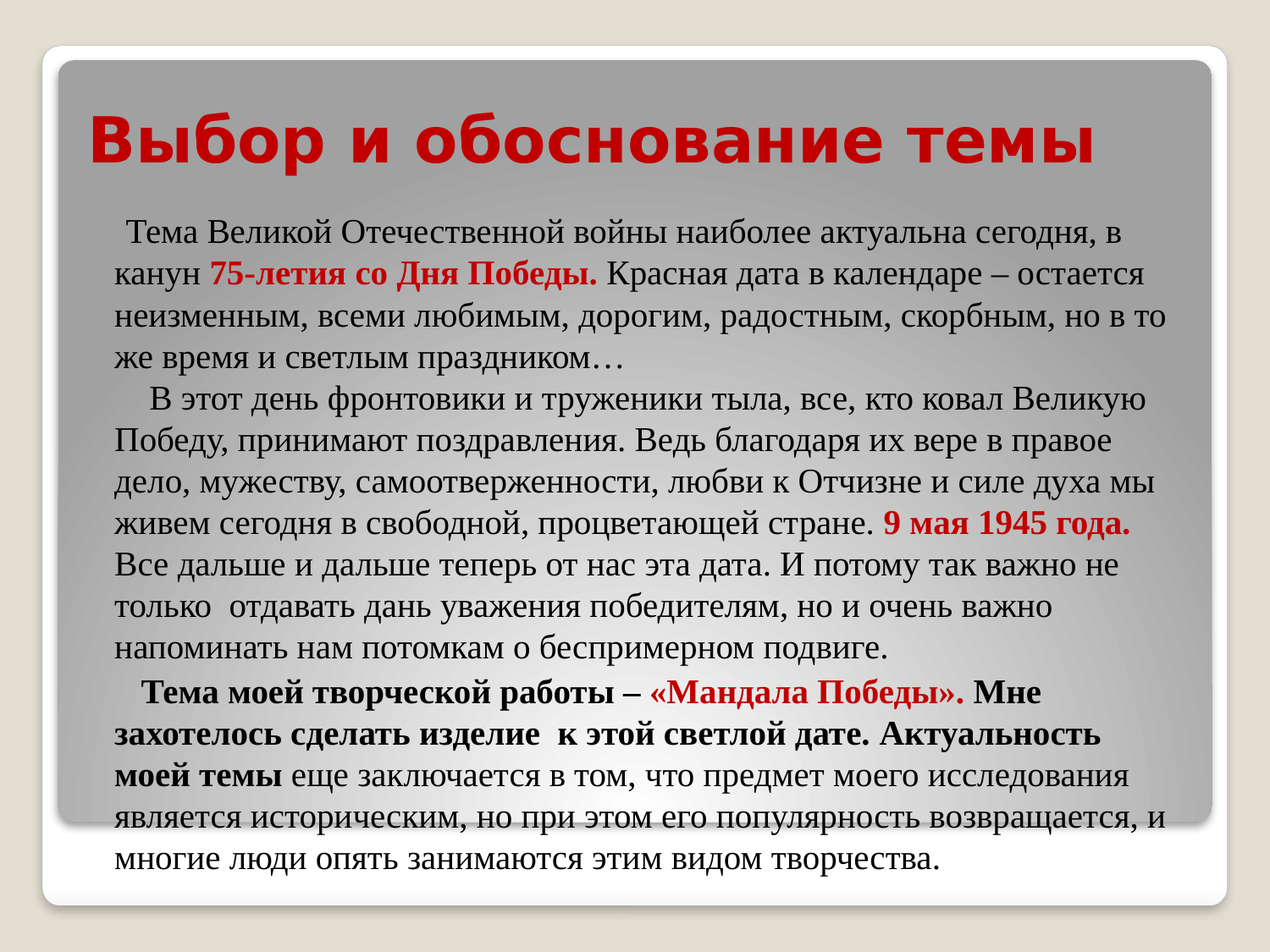

# Выбор и обоснование темы
     Тема Великой Отечественной войны наиболее актуальна сегодня, в канун 75-летия со Дня Победы. Красная дата в календаре – остается неизменным, всеми любимым, дорогим, радостным, скорбным, но в то же время и светлым праздником…
    В этот день фронтовики и труженики тыла, все, кто ковал Великую Победу, принимают поздравления. Ведь благодаря их вере в правое дело, мужеству, самоотверженности, любви к Отчизне и силе духа мы живем сегодня в свободной, процветающей стране. 9 мая 1945 года. Все дальше и дальше теперь от нас эта дата. И потому так важно не только  отдавать дань уважения победителям, но и очень важно напоминать нам потомкам о беспримерном подвиге.
       Тема моей творческой работы – «Мандала Победы». Мне захотелось сделать изделие  к этой светлой дате. Актуальность моей темы еще заключается в том, что предмет моего исследования является историческим, но при этом его популярность возвращается, и многие люди опять занимаются этим видом творчества.